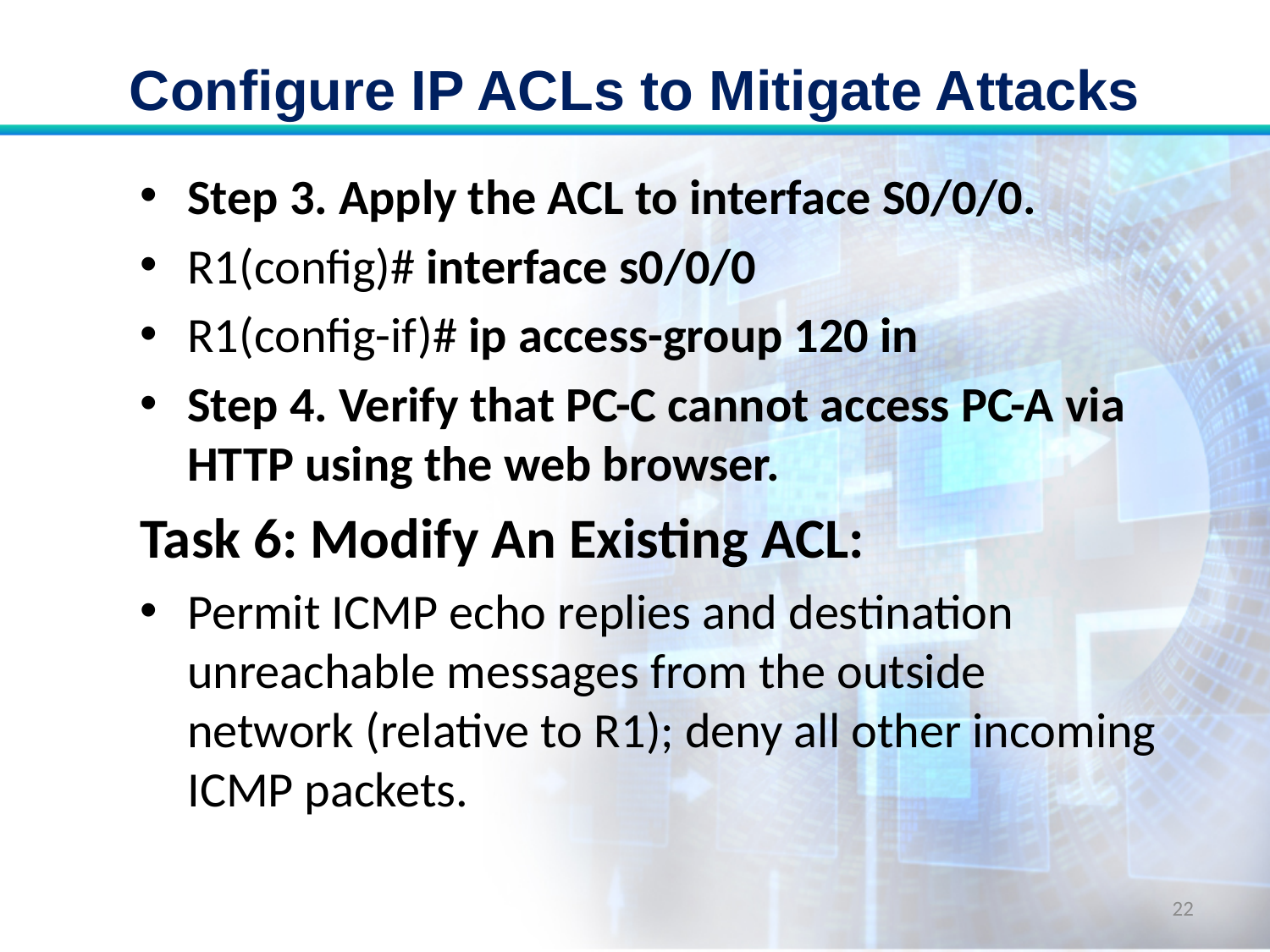

# Configure IP ACLs to Mitigate Attacks
Step 3. Apply the ACL to interface S0/0/0.
R1(config)# interface s0/0/0
R1(config-if)# ip access-group 120 in
Step 4. Verify that PC-C cannot access PC-A via HTTP using the web browser.
Task 6: Modify An Existing ACL:
Permit ICMP echo replies and destination unreachable messages from the outside network (relative to R1); deny all other incoming ICMP packets.

22